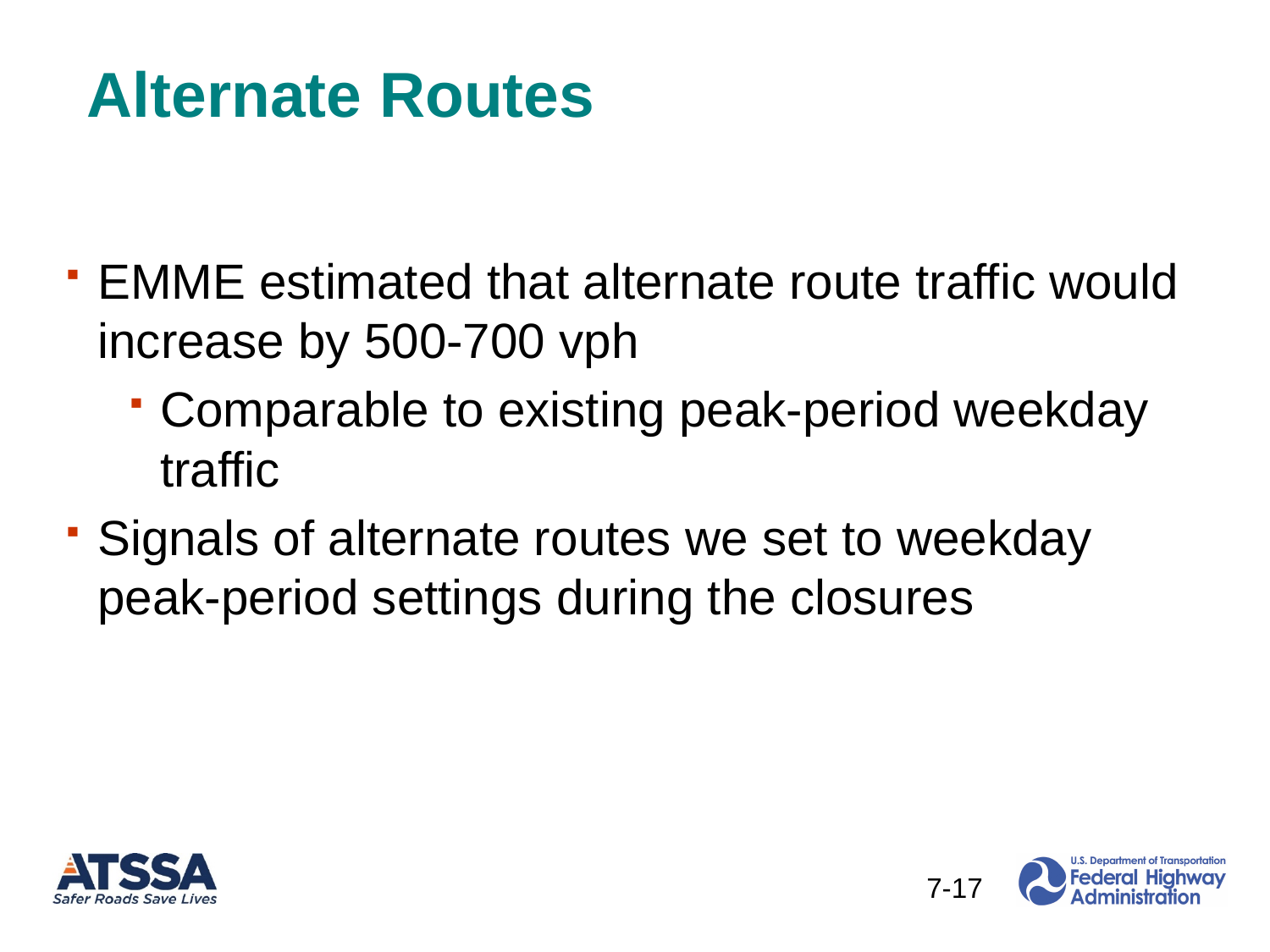

# Alternate Routes
EMME estimated that alternate route traffic would increase by 500-700 vph
Comparable to existing peak-period weekday traffic
Signals of alternate routes we set to weekday peak-period settings during the closures